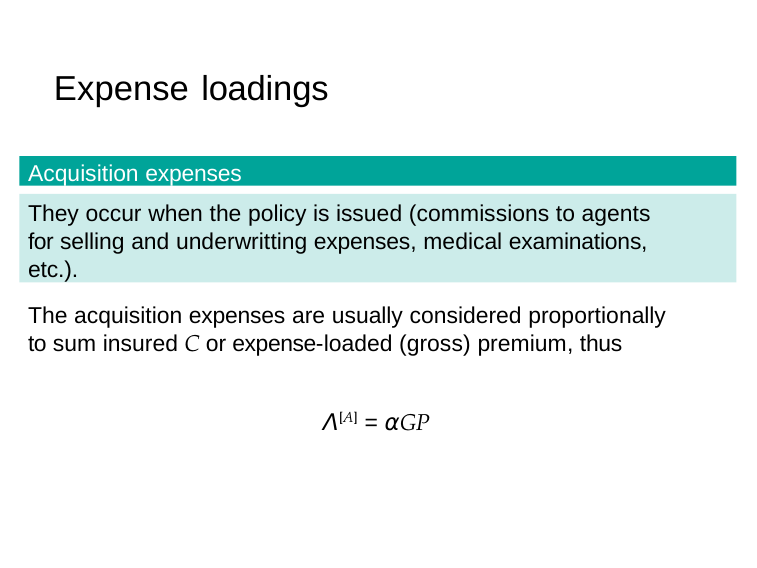

# Expense loadings
Acquisition expenses
They occur when the policy is issued (commissions to agents for selling and underwritting expenses, medical examinations, etc.).
The acquisition expenses are usually considered proportionally to sum insured C or expense-loaded (gross) premium, thus

Λ[A] = αGP